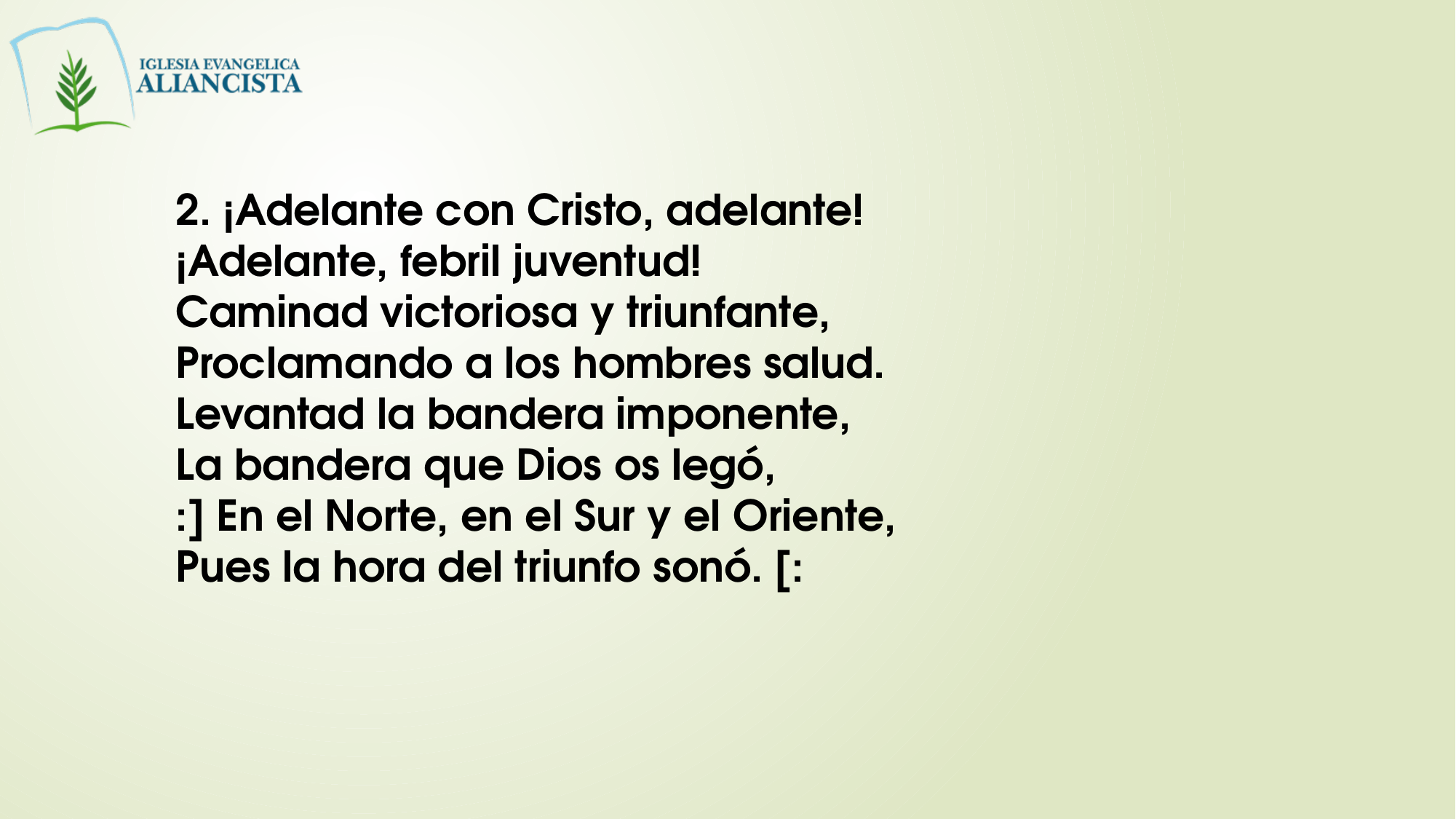

2. ¡Adelante con Cristo, adelante!
¡Adelante, febril juventud!
Caminad victoriosa y triunfante,
Proclamando a los hombres salud.
Levantad la bandera imponente,
La bandera que Dios os legó,
:] En el Norte, en el Sur y el Oriente,
Pues la hora del triunfo sonó. [: